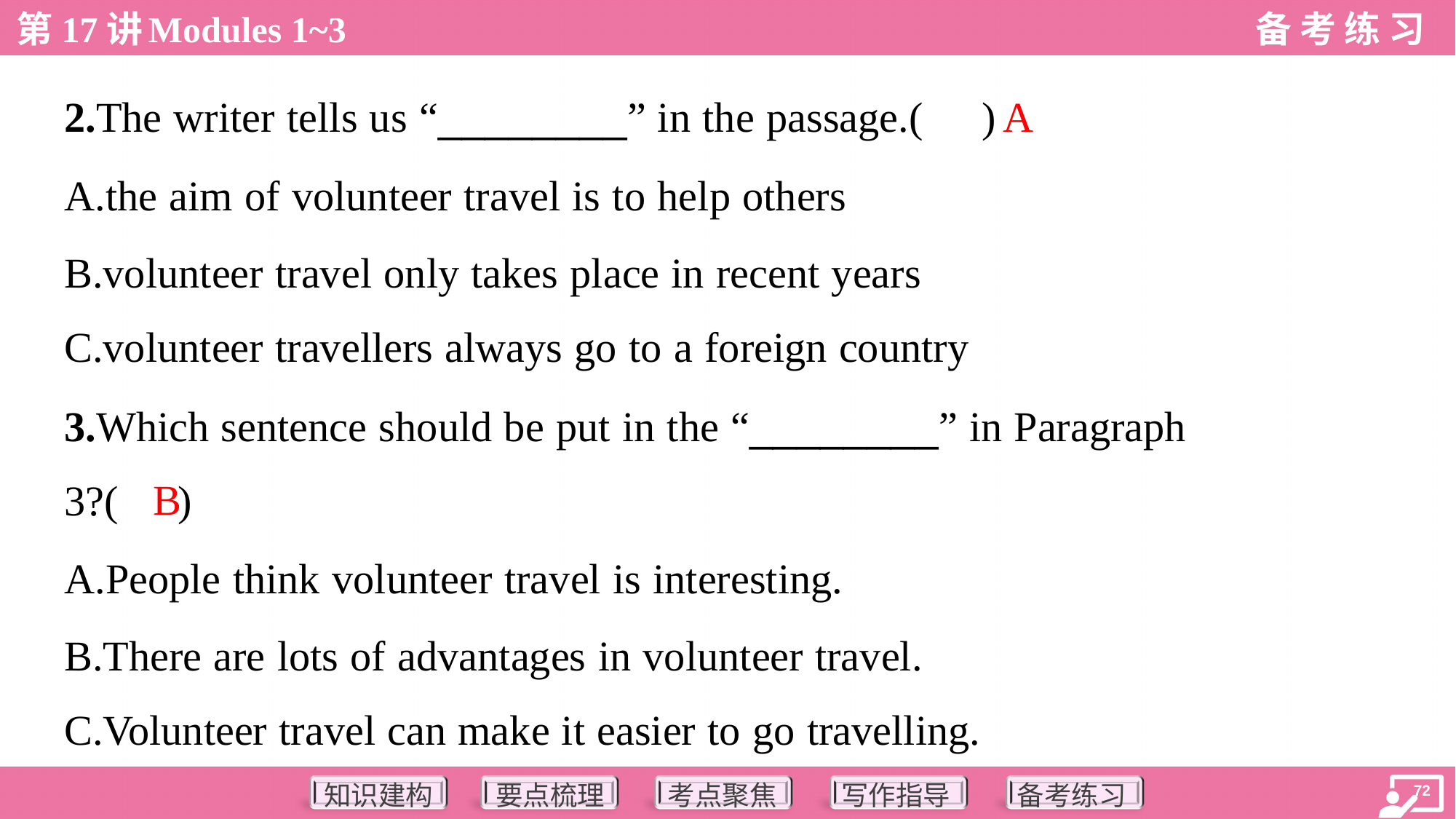

A
2.The writer tells us “________” in the passage.(     )
A.the aim of volunteer travel is to help others
B.volunteer travel only takes place in recent years
C.volunteer travellers always go to a foreign country
3.Which sentence should be put in the “________” in Paragraph
3?(     )
B
A.People think volunteer travel is interesting.
B.There are lots of advantages in volunteer travel.
C.Volunteer travel can make it easier to go travelling.